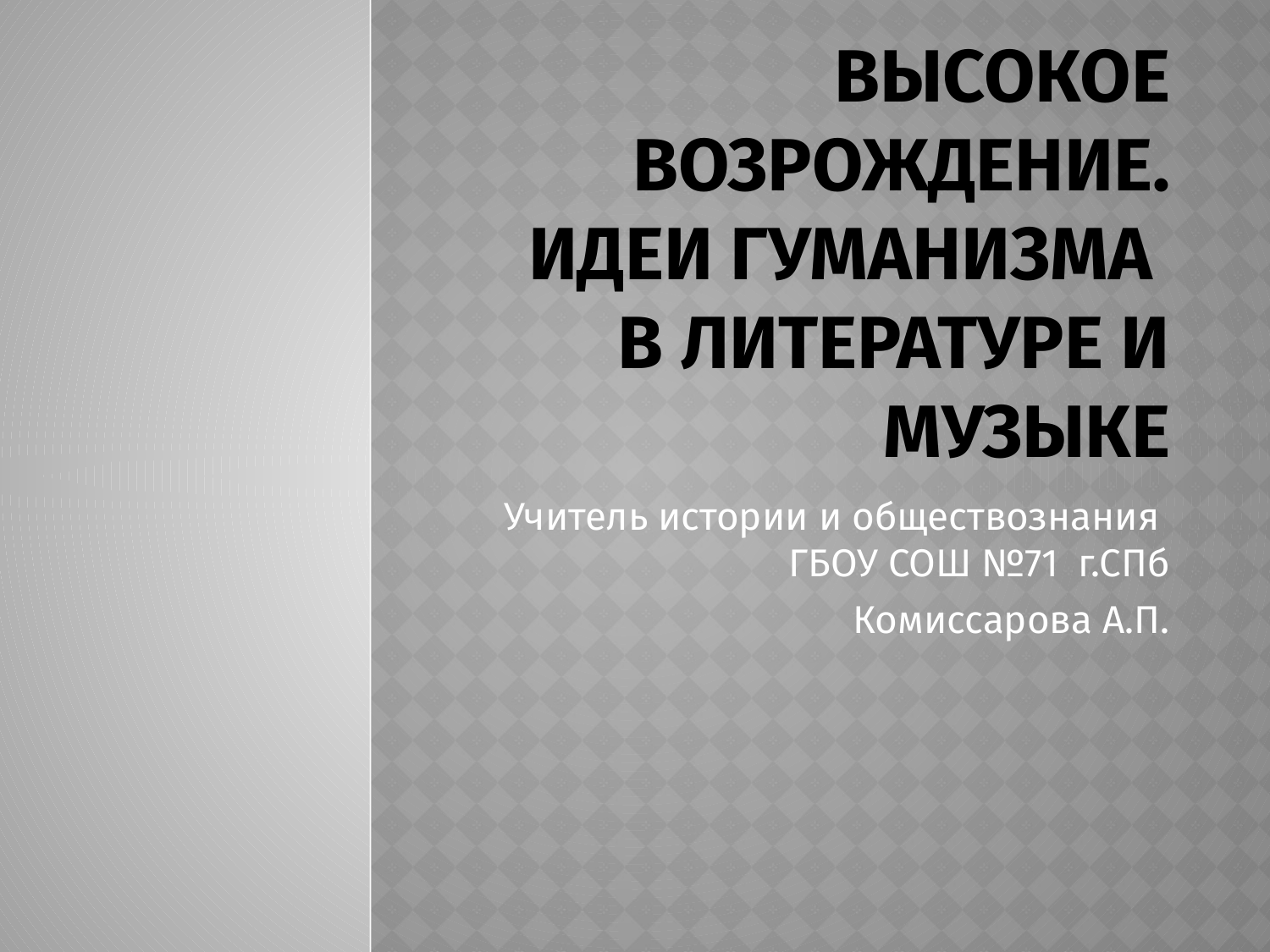

# Высокое Возрождение. Идеи гуманизма  в литературе и музыке
Учитель истории и обществознания  ГБОУ СОШ №71  г.СПб
Комиссарова А.П.